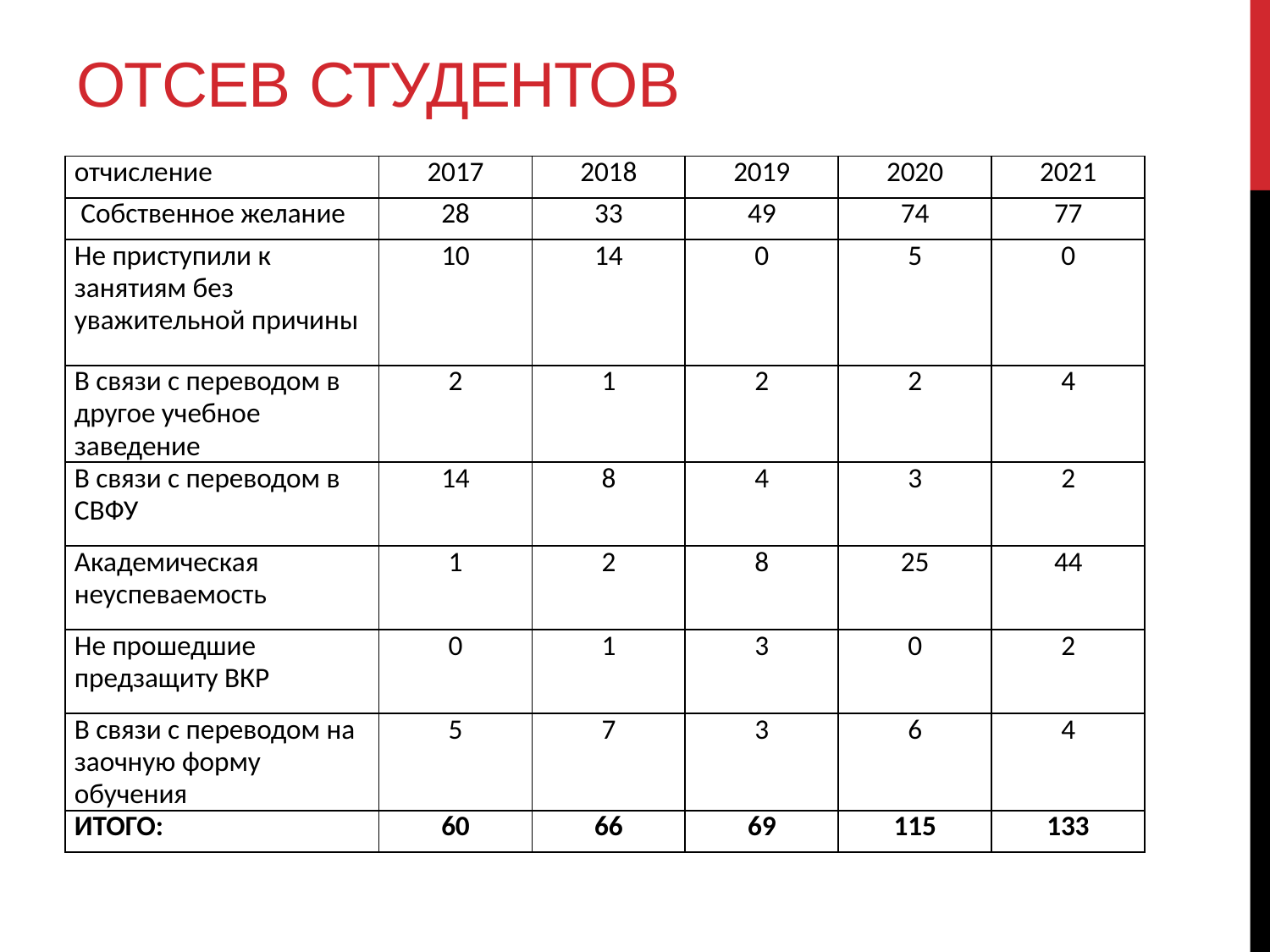

# Отсев студентов
| отчисление | 2017 | 2018 | 2019 | 2020 | 2021 |
| --- | --- | --- | --- | --- | --- |
| Собственное желание | 28 | 33 | 49 | 74 | 77 |
| Не приступили к занятиям без уважительной причины | 10 | 14 | 0 | 5 | 0 |
| В связи с переводом в другое учебное заведение | 2 | 1 | 2 | 2 | 4 |
| В связи с переводом в СВФУ | 14 | 8 | 4 | 3 | 2 |
| Академическая неуспеваемость | 1 | 2 | 8 | 25 | 44 |
| Не прошедшие предзащиту ВКР | 0 | 1 | 3 | 0 | 2 |
| В связи с переводом на заочную форму обучения | 5 | 7 | 3 | 6 | 4 |
| ИТОГО: | 60 | 66 | 69 | 115 | 133 |